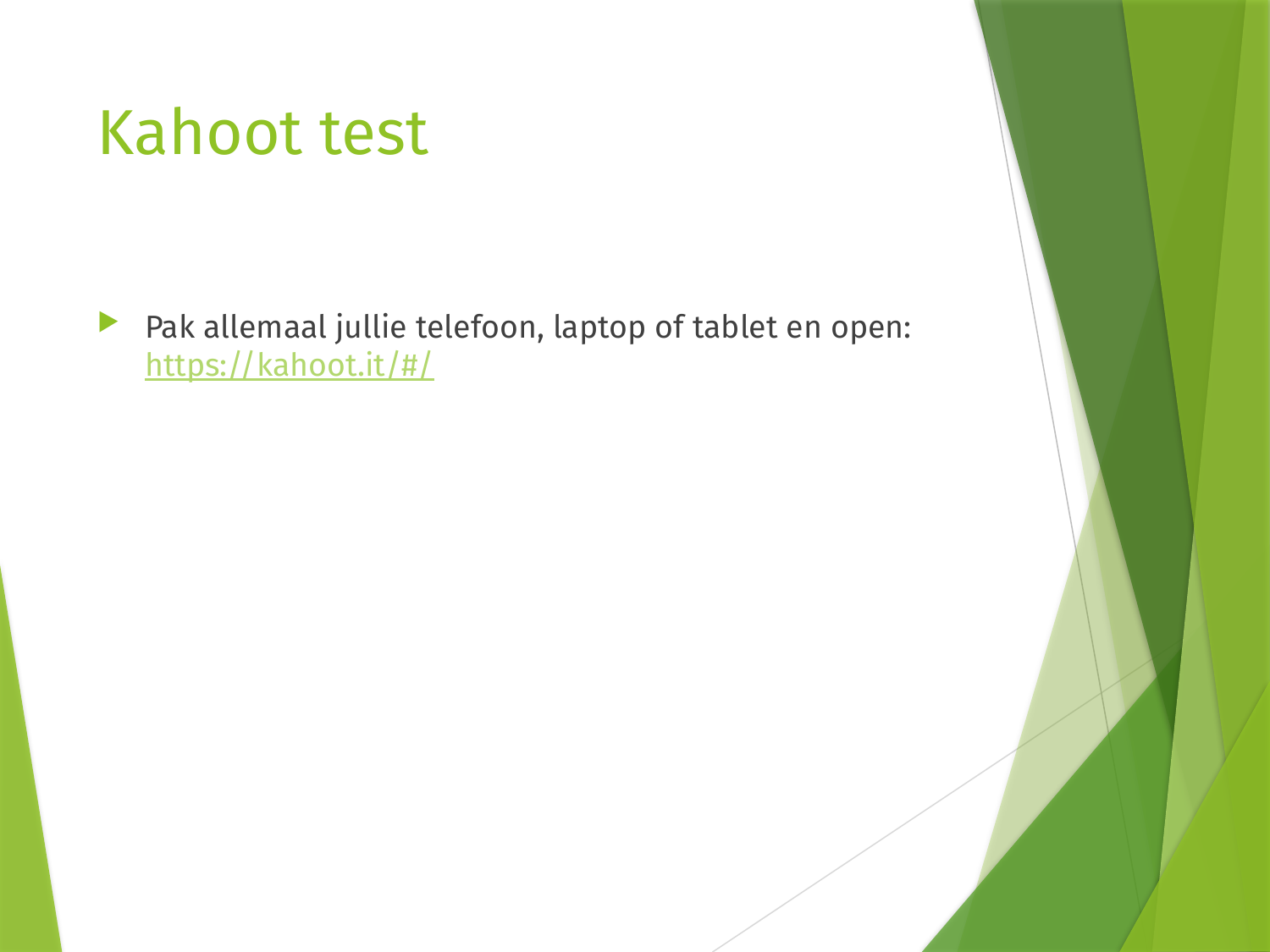

# Kahoot test
Pak allemaal jullie telefoon, laptop of tablet en open: https://kahoot.it/#/